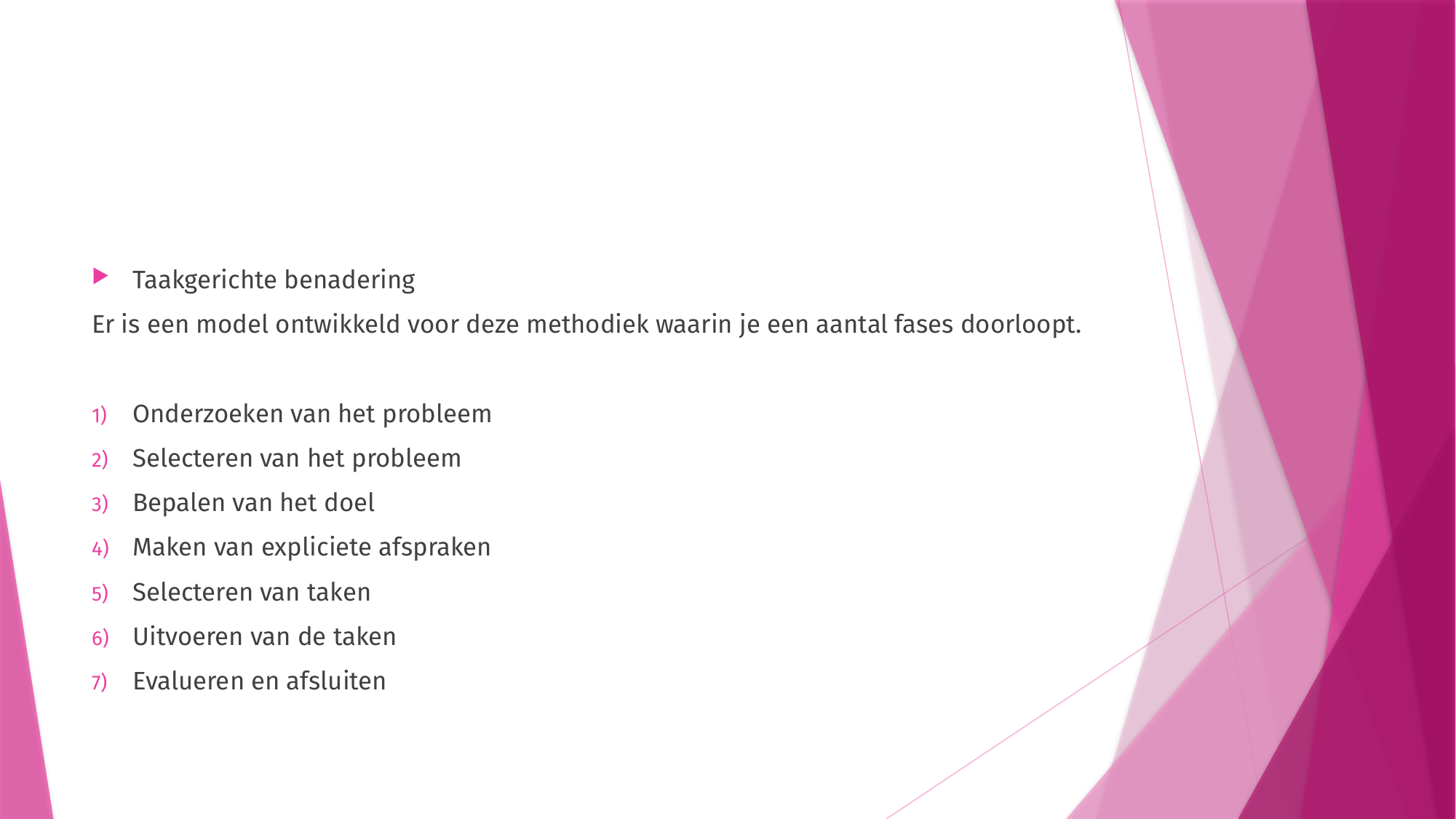

#
Taakgerichte benadering
Er is een model ontwikkeld voor deze methodiek waarin je een aantal fases doorloopt.

Onderzoeken van het probleem
Selecteren van het probleem
Bepalen van het doel
Maken van expliciete afspraken
Selecteren van taken
Uitvoeren van de taken
Evalueren en afsluiten